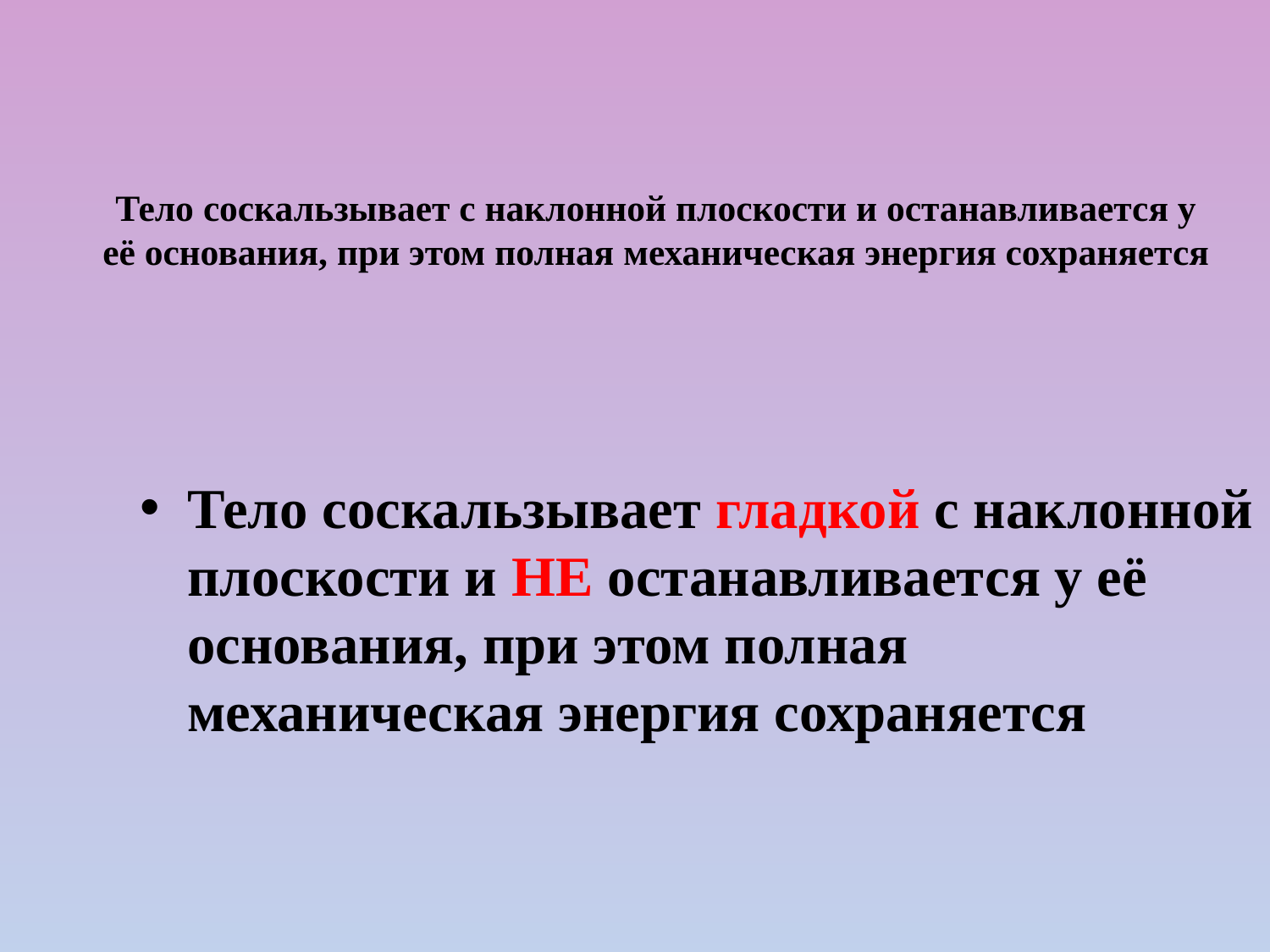

# Тело соскальзывает с наклонной плоскости и останавливается у её основания, при этом полная механическая энергия сохраняется
Тело соскальзывает гладкой с наклонной плоскости и НЕ останавливается у её основания, при этом полная механическая энергия сохраняется